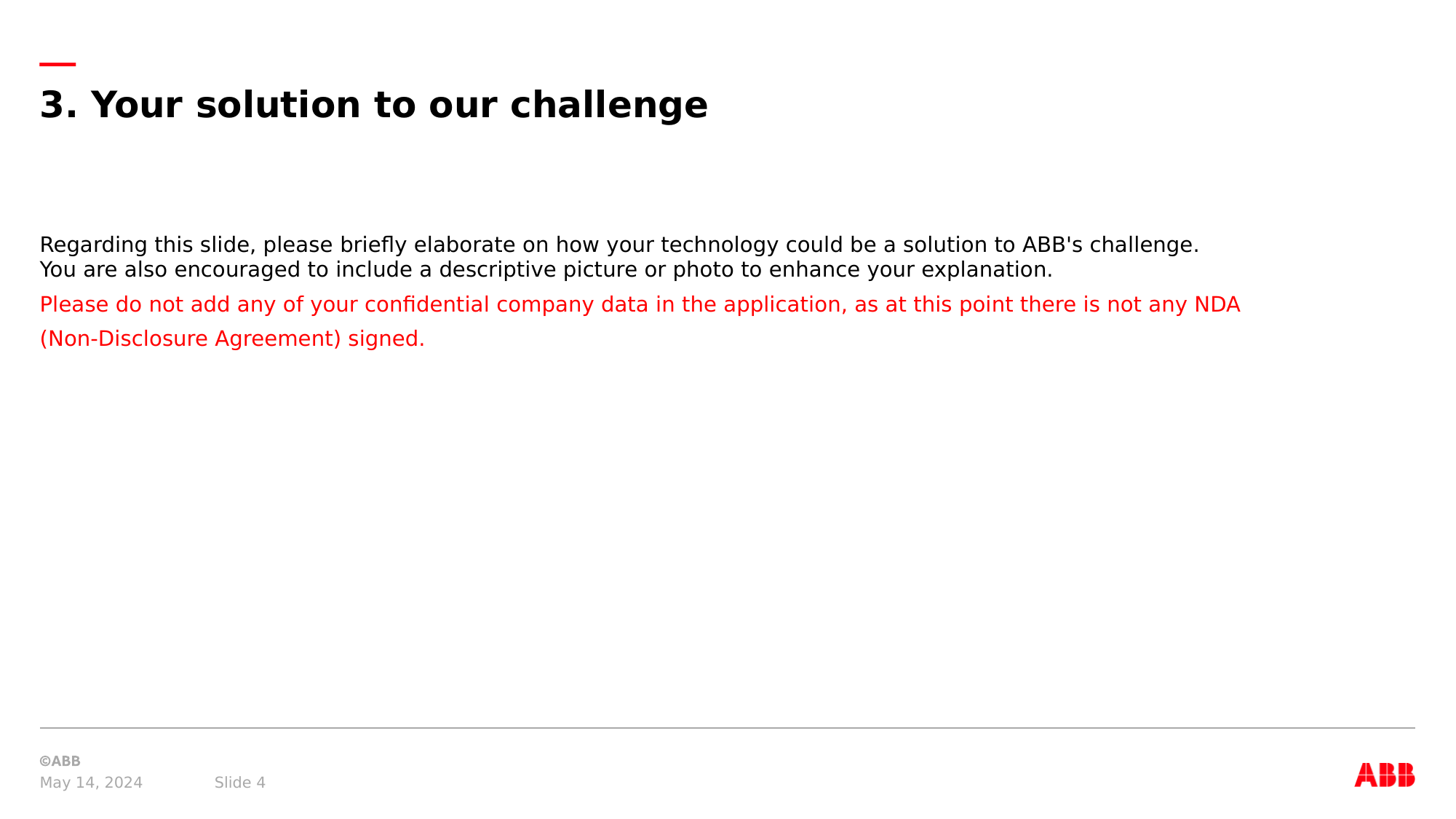

# 3. Your solution to our challenge

Regarding this slide, please briefly elaborate on how your technology could be a solution to ABB's challenge.
You are also encouraged to include a descriptive picture or photo to enhance your explanation.
Please do not add any of your confidential company data in the application, as at this point there is not any NDA
(Non-Disclosure Agreement) signed.
Slide 4
May 14, 2024